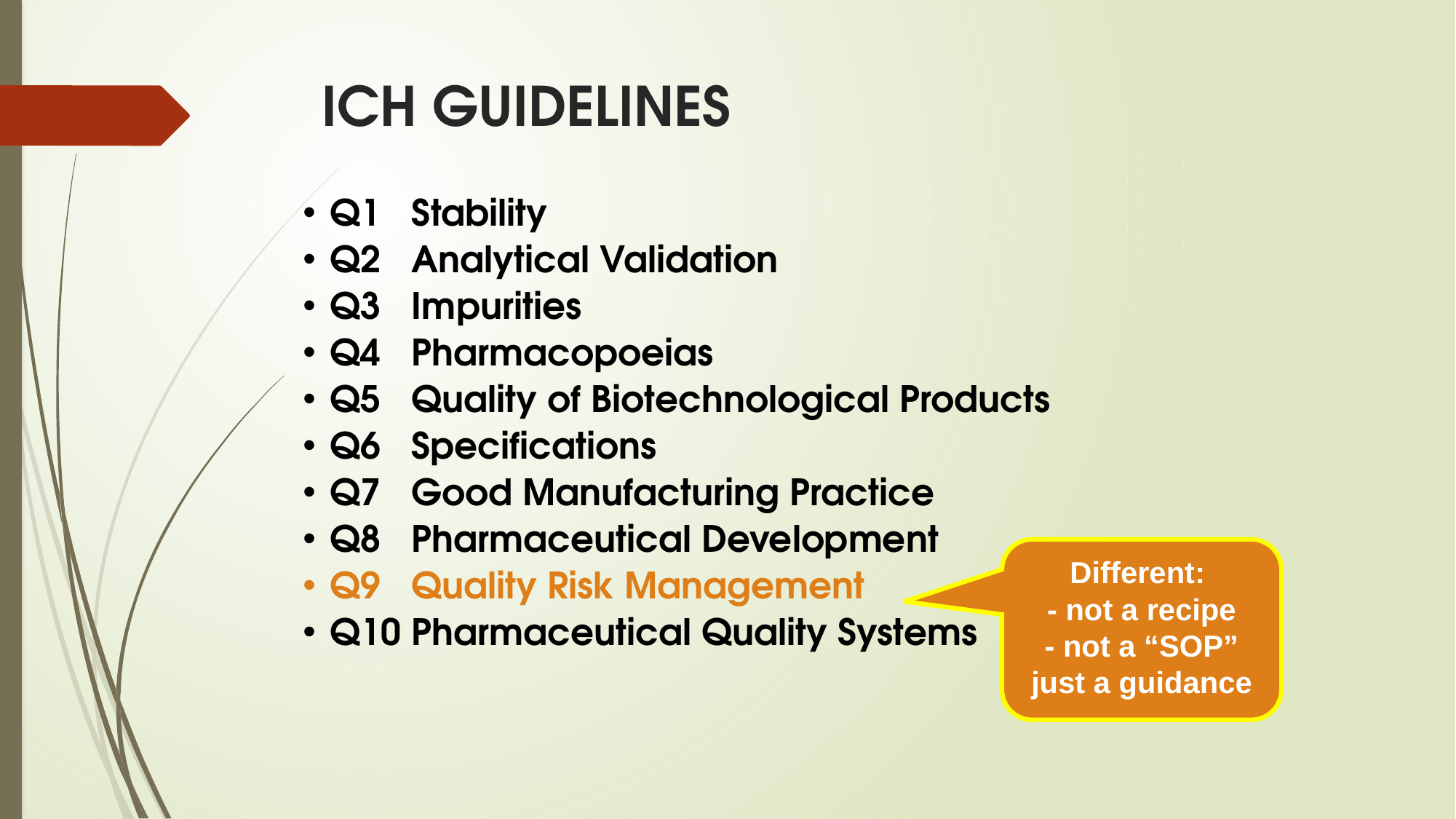

# ICH GUIDELINES
Q1   Stability
Q2   Analytical Validation
Q3   Impurities
Q4   Pharmacopoeias
Q5   Quality of Biotechnological Products
Q6   Specifications
Q7   Good Manufacturing Practice
Q8   Pharmaceutical Development
Q9   Quality Risk Management
Q10 Pharmaceutical Quality Systems
Different:
- not a recipe
- not a “SOP”
just a guidance